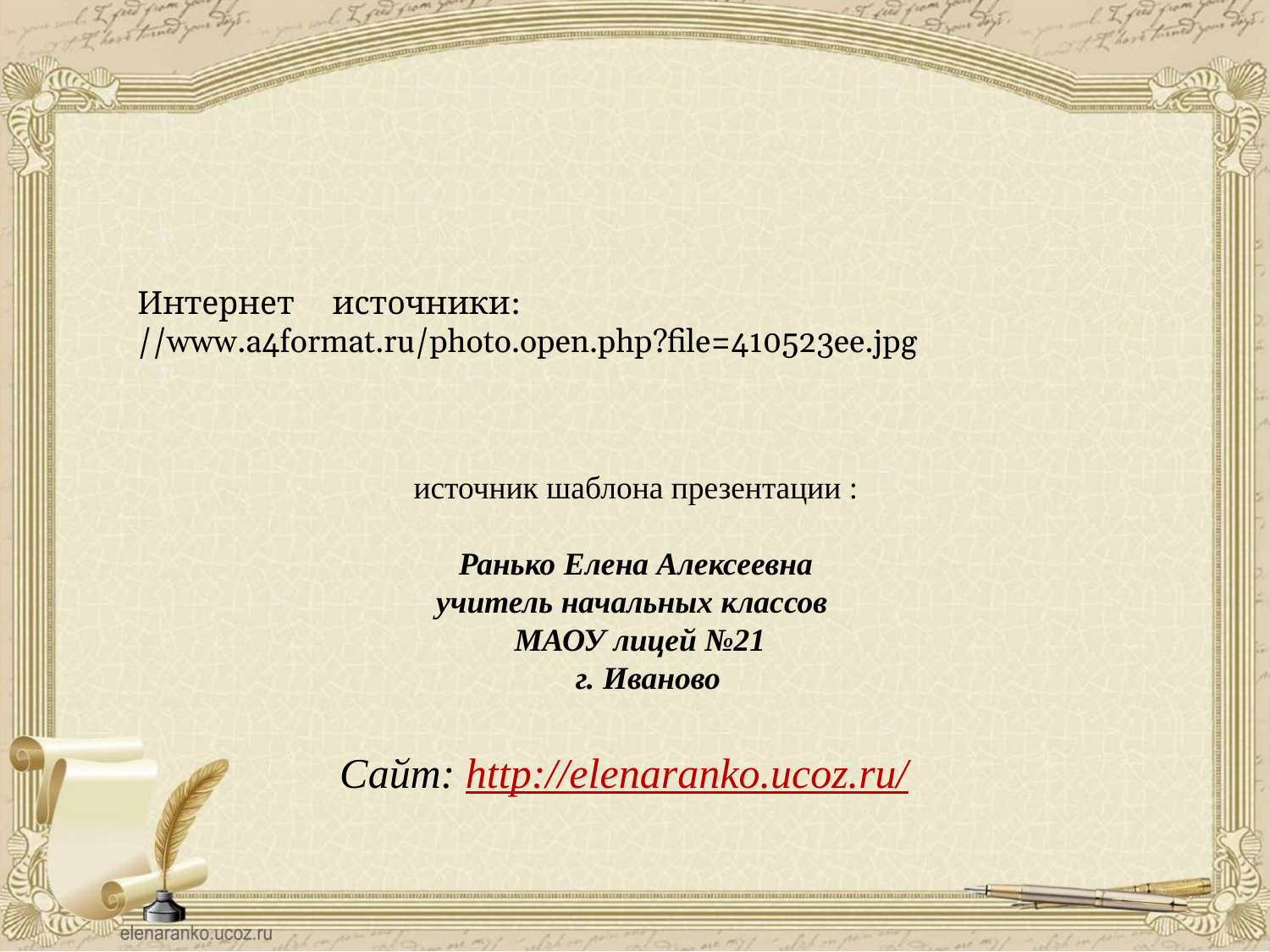

источник шаблона презентации :

Ранько Елена Алексеевна
учитель начальных классов
МАОУ лицей №21
  г. Иваново

Сайт: http://elenaranko.ucoz.ru/
Интернет     источники:
//www.a4format.ru/photo.open.php?file=410523ee.jpg